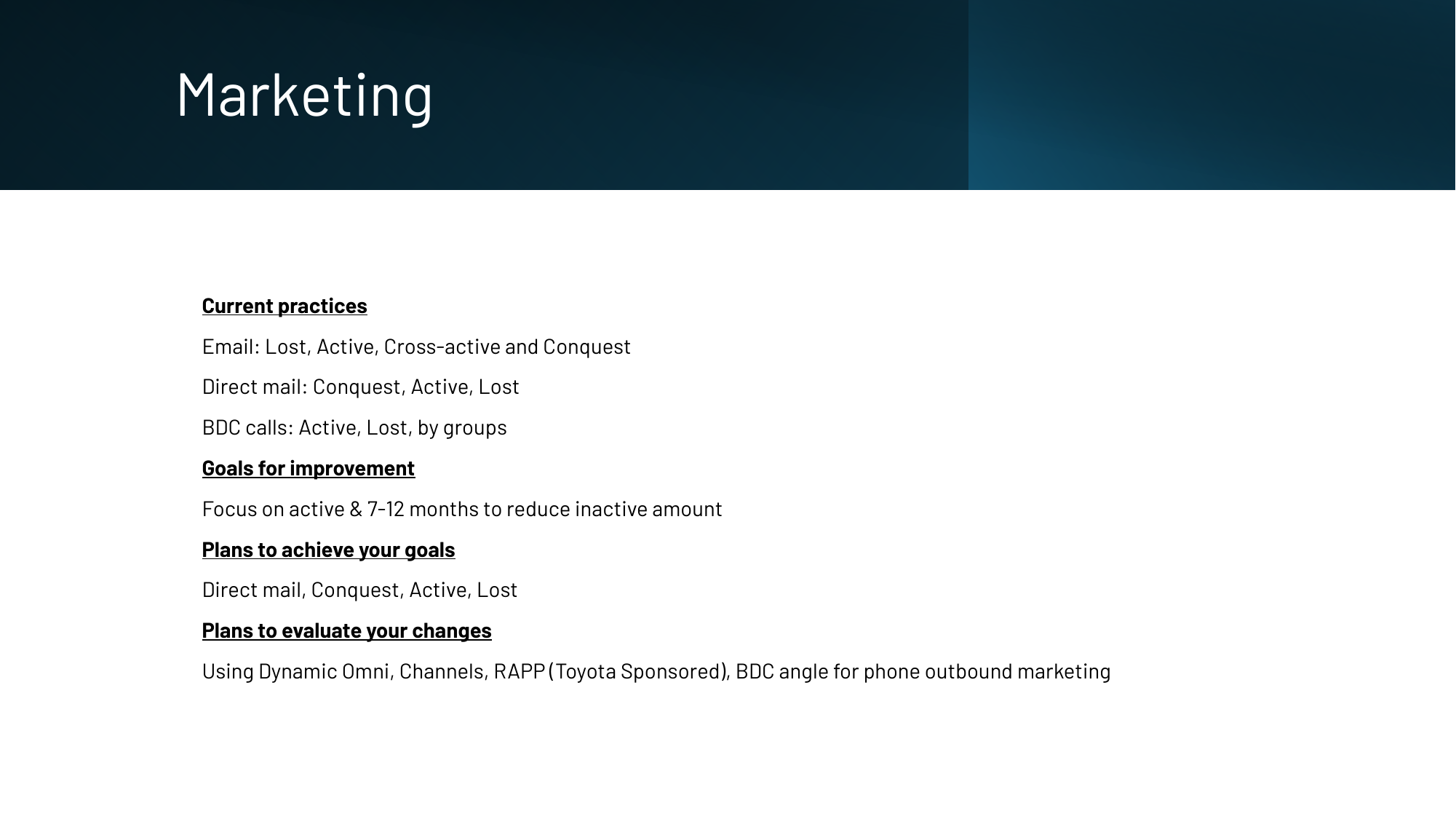

# Marketing
Current practices
Email: Lost, Active, Cross-active and Conquest
Direct mail: Conquest, Active, Lost
BDC calls: Active, Lost, by groups
Goals for improvement
Focus on active & 7-12 months to reduce inactive amount
Plans to achieve your goals
Direct mail, Conquest, Active, Lost
Plans to evaluate your changes
Using Dynamic Omni, Channels, RAPP (Toyota Sponsored), BDC angle for phone outbound marketing